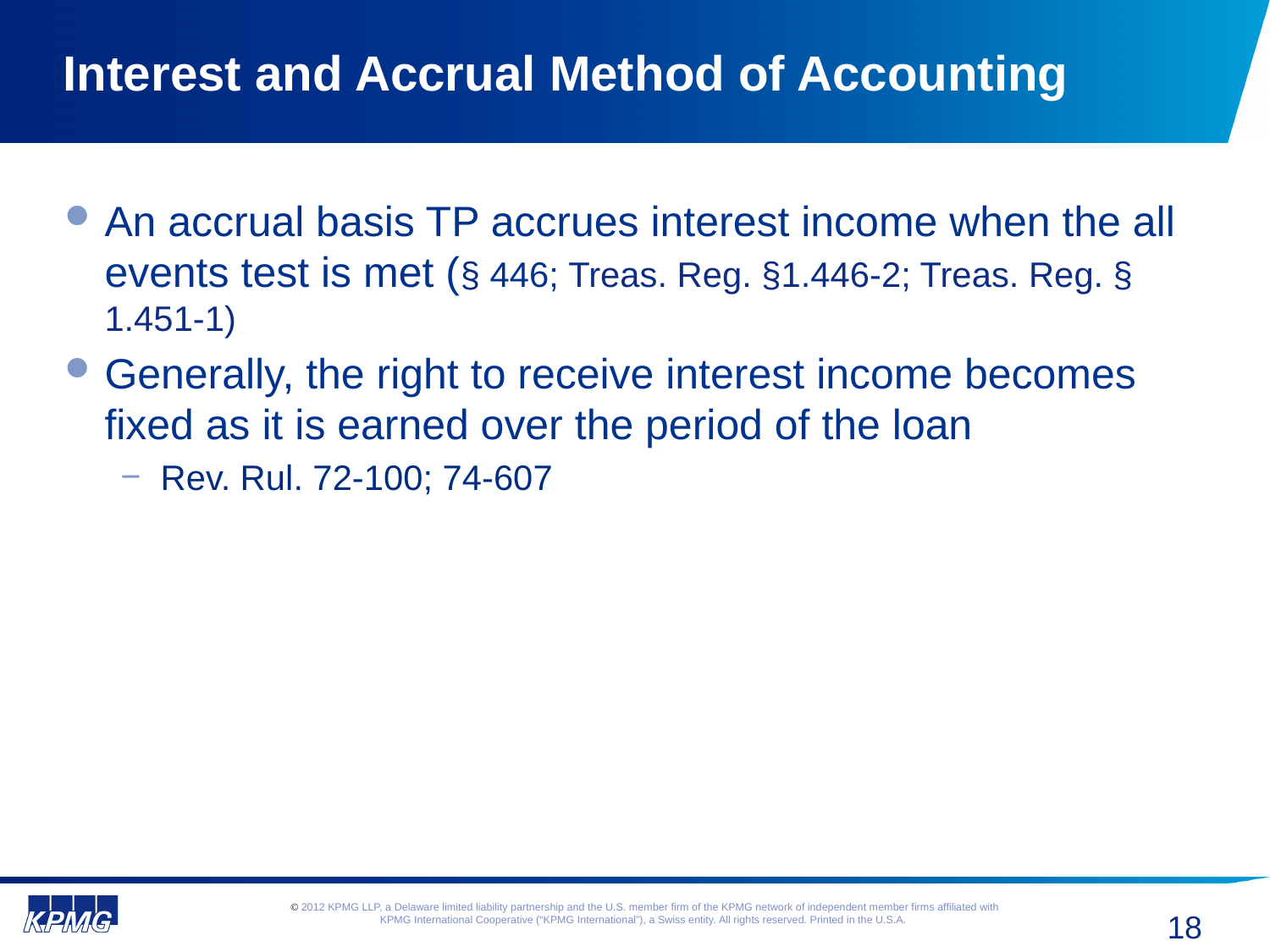

# Interest and Accrual Method of Accounting
An accrual basis TP accrues interest income when the all events test is met (§ 446; Treas. Reg. §1.446-2; Treas. Reg. § 1.451-1)
Generally, the right to receive interest income becomes fixed as it is earned over the period of the loan
Rev. Rul. 72-100; 74-607

18